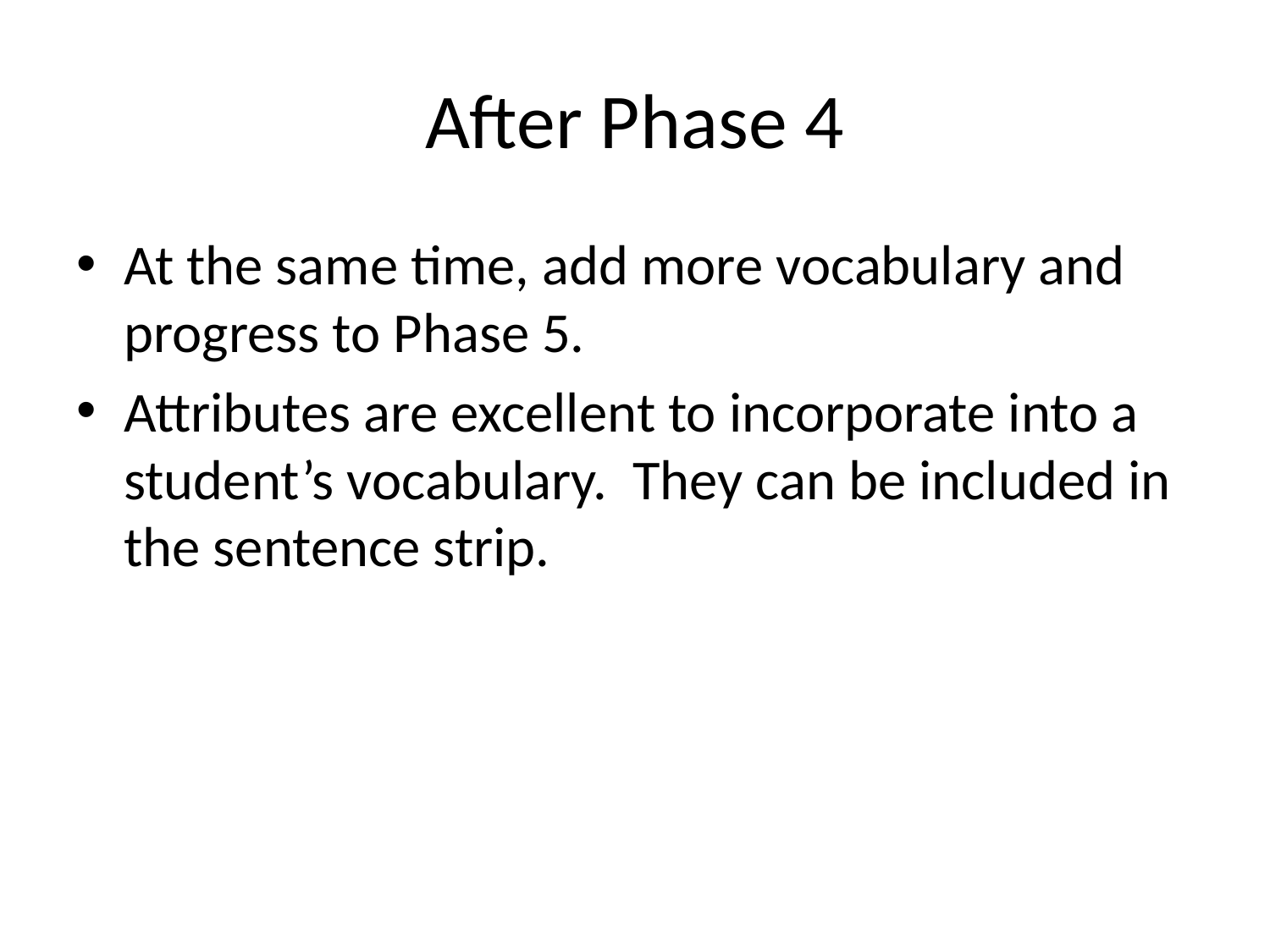

# After Phase 4
At the same time, add more vocabulary and progress to Phase 5.
Attributes are excellent to incorporate into a student’s vocabulary.  They can be included in the sentence strip.